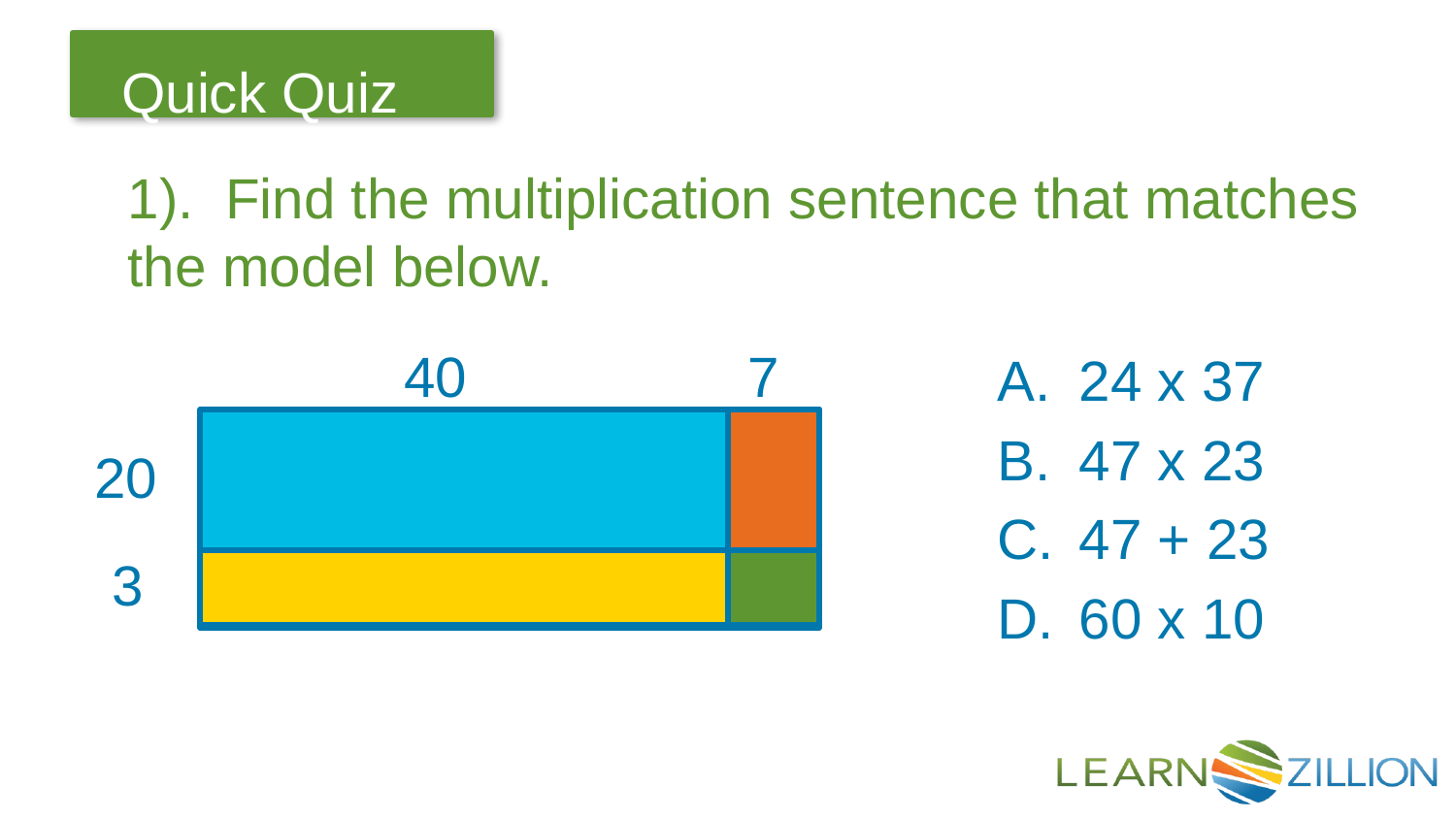

1).  Find the multiplication sentence that matches the model below.
40
7
24 x 37
47 x 23
47 + 23
60 x 10

20
3